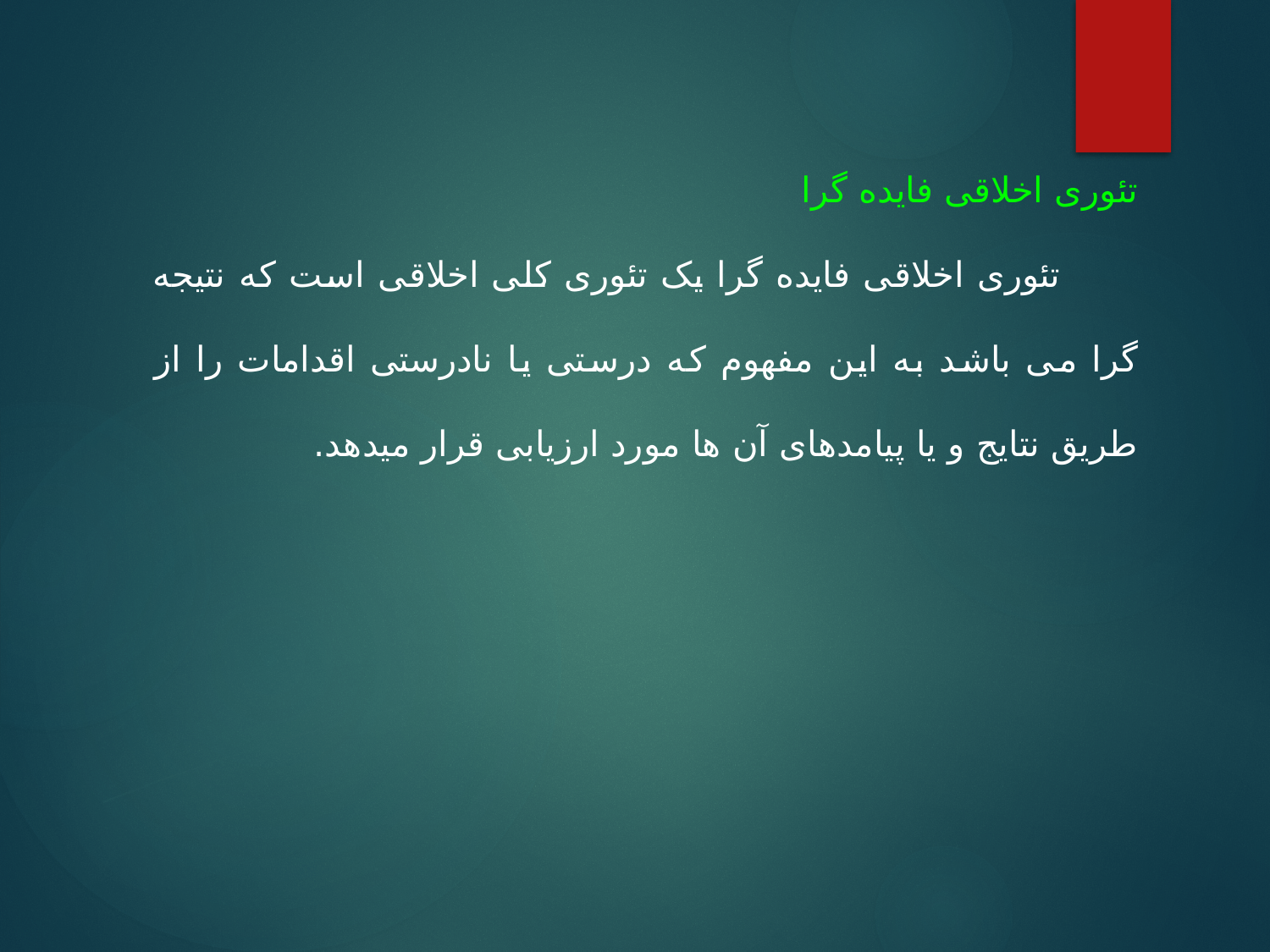

تئوری اخلاقی فایده گرا
      تئوری اخلاقی فایده گرا یک تئوری کلی اخلاقی است که نتیجه گرا می باشد به این مفهوم که درستی یا نادرستی اقدامات را از طریق نتایج و یا پیامدهای آن ها مورد ارزیابی قرار میدهد.